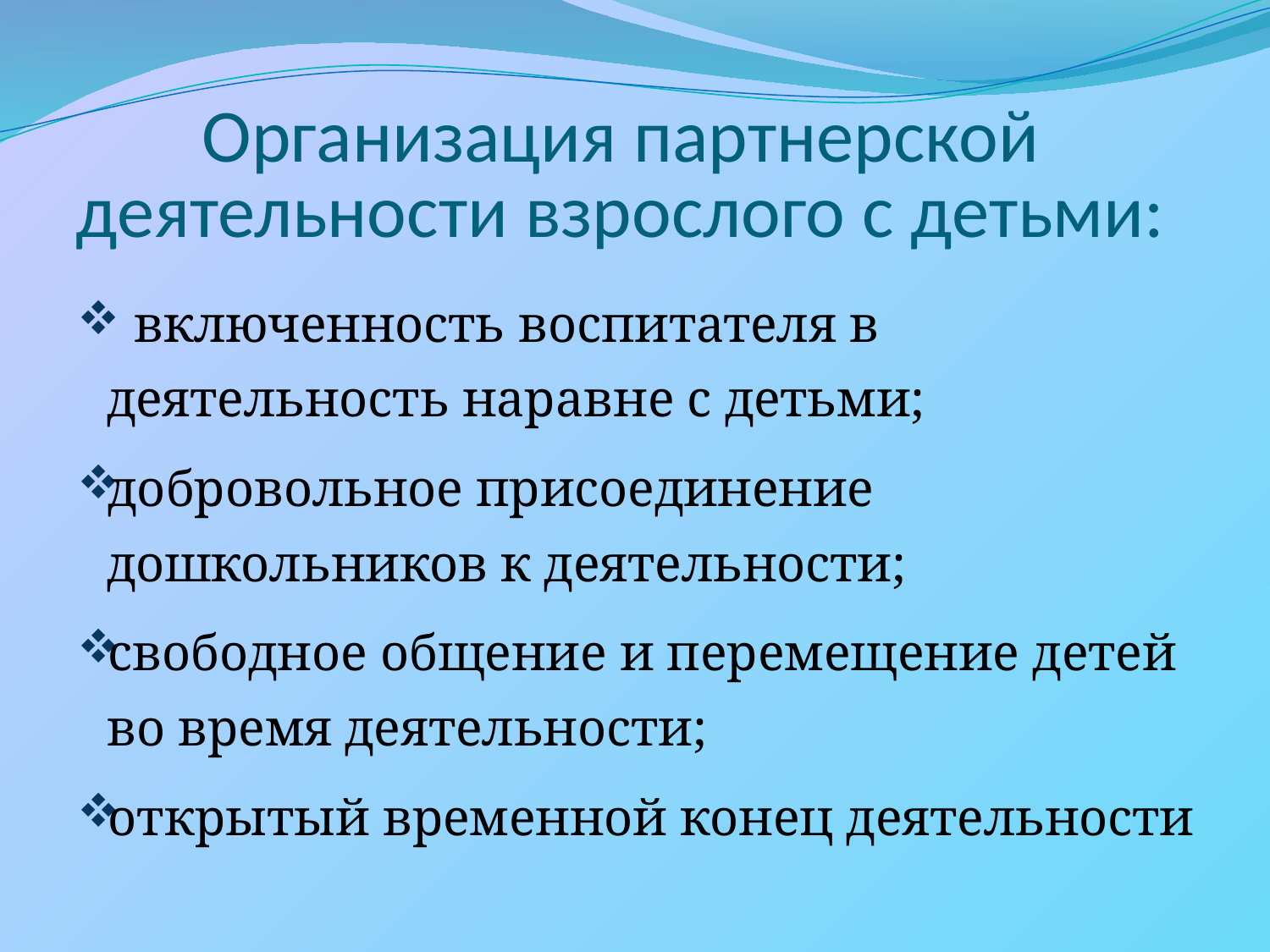

# Организация партнерской деятельности взрослого с детьми:
  включенность воспитателя в деятельность наравне с детьми;
добровольное присоединение дошкольников к деятельности;
свободное общение и перемещение детей во время деятельности;
открытый временной конец деятельности